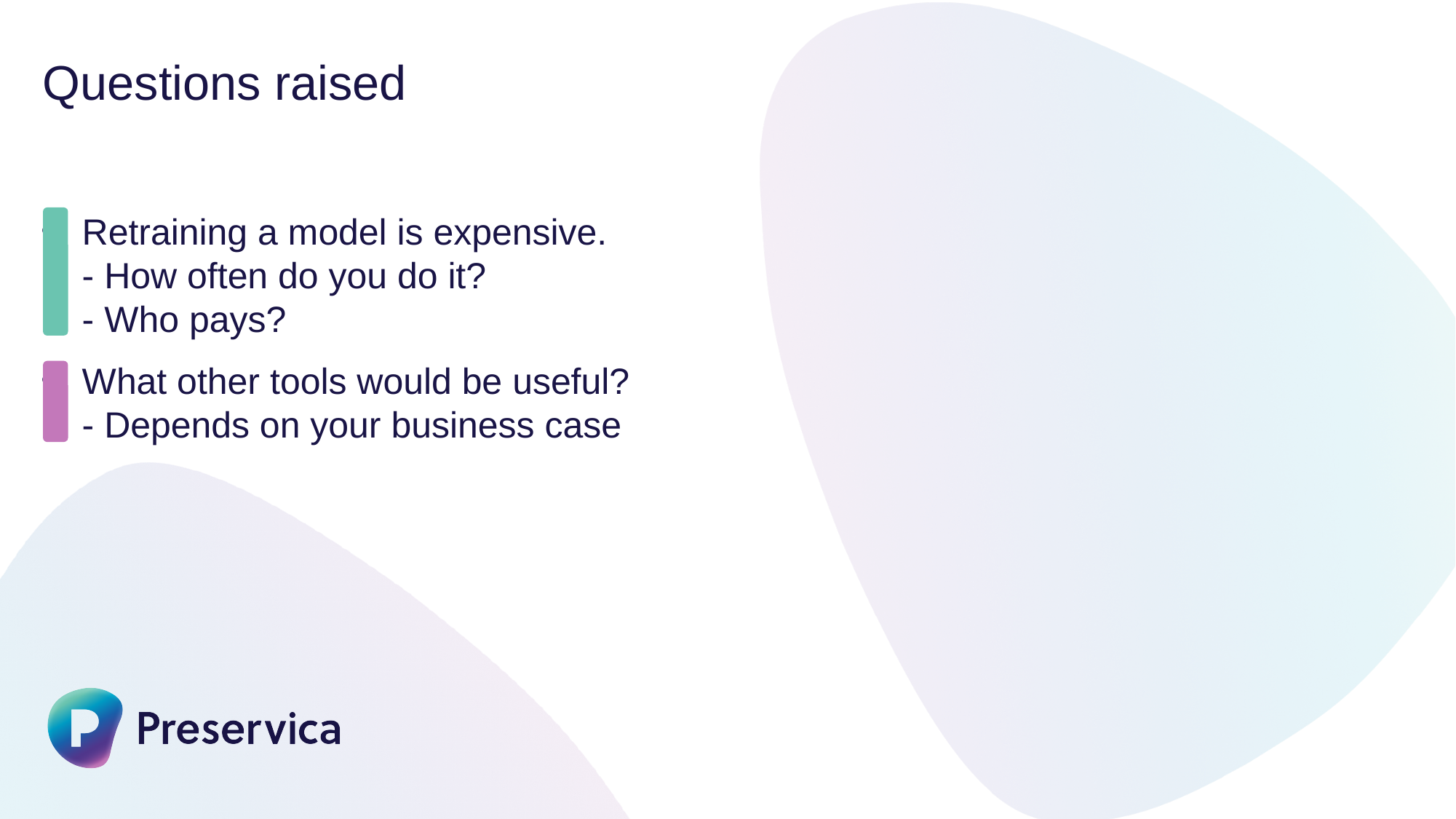

Questions raised

Retraining a model is expensive.
- How often do you do it?
- Who pays?
What other tools would be useful?
- Depends on your business case